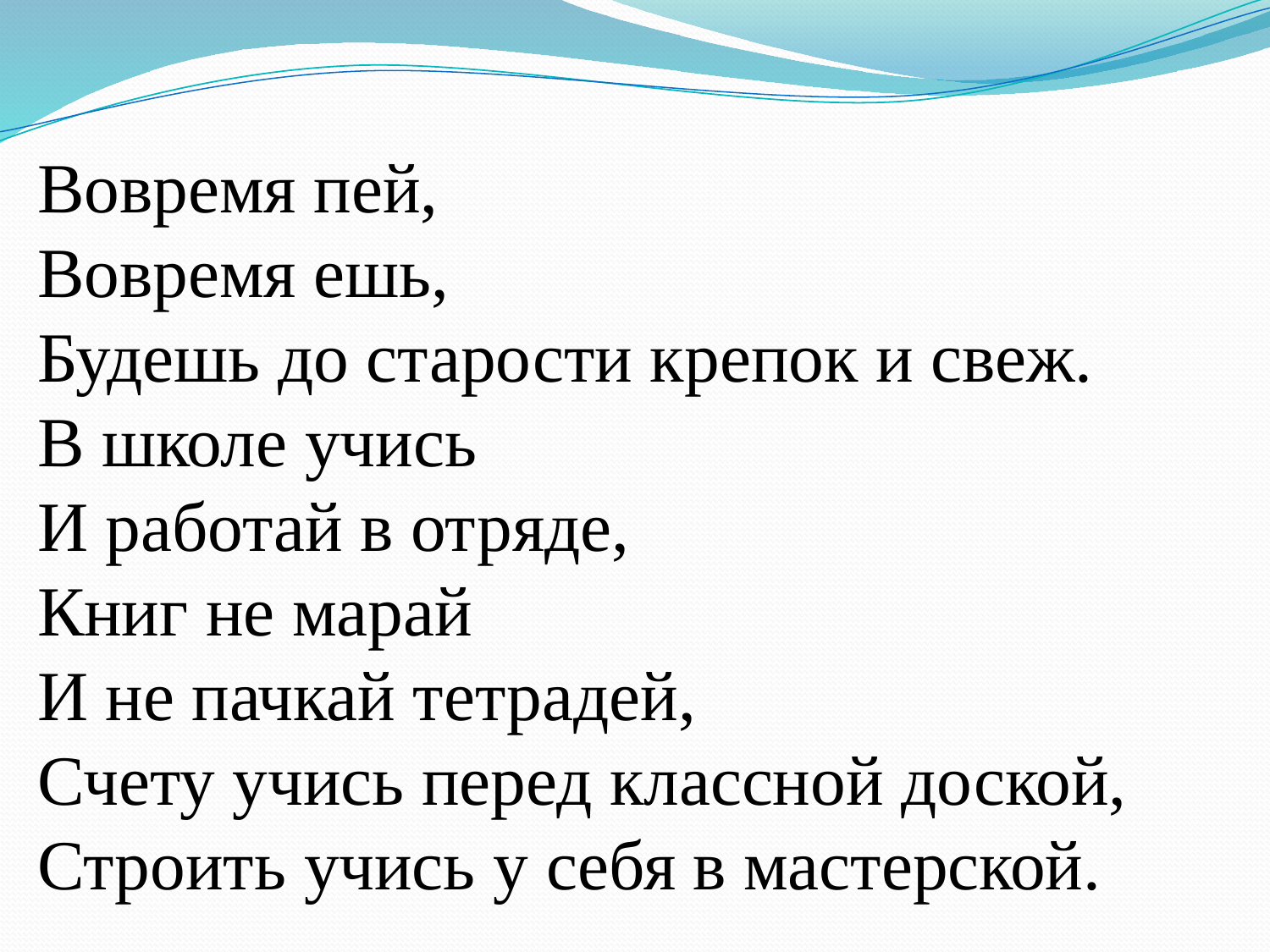

Вовремя пей,
Вовремя ешь,
Будешь до старости крепок и свеж.
В школе учись
И работай в отряде,
Книг не марай
И не пачкай тетрадей,
Счету учись перед классной доской,
Строить учись у себя в мастерской.